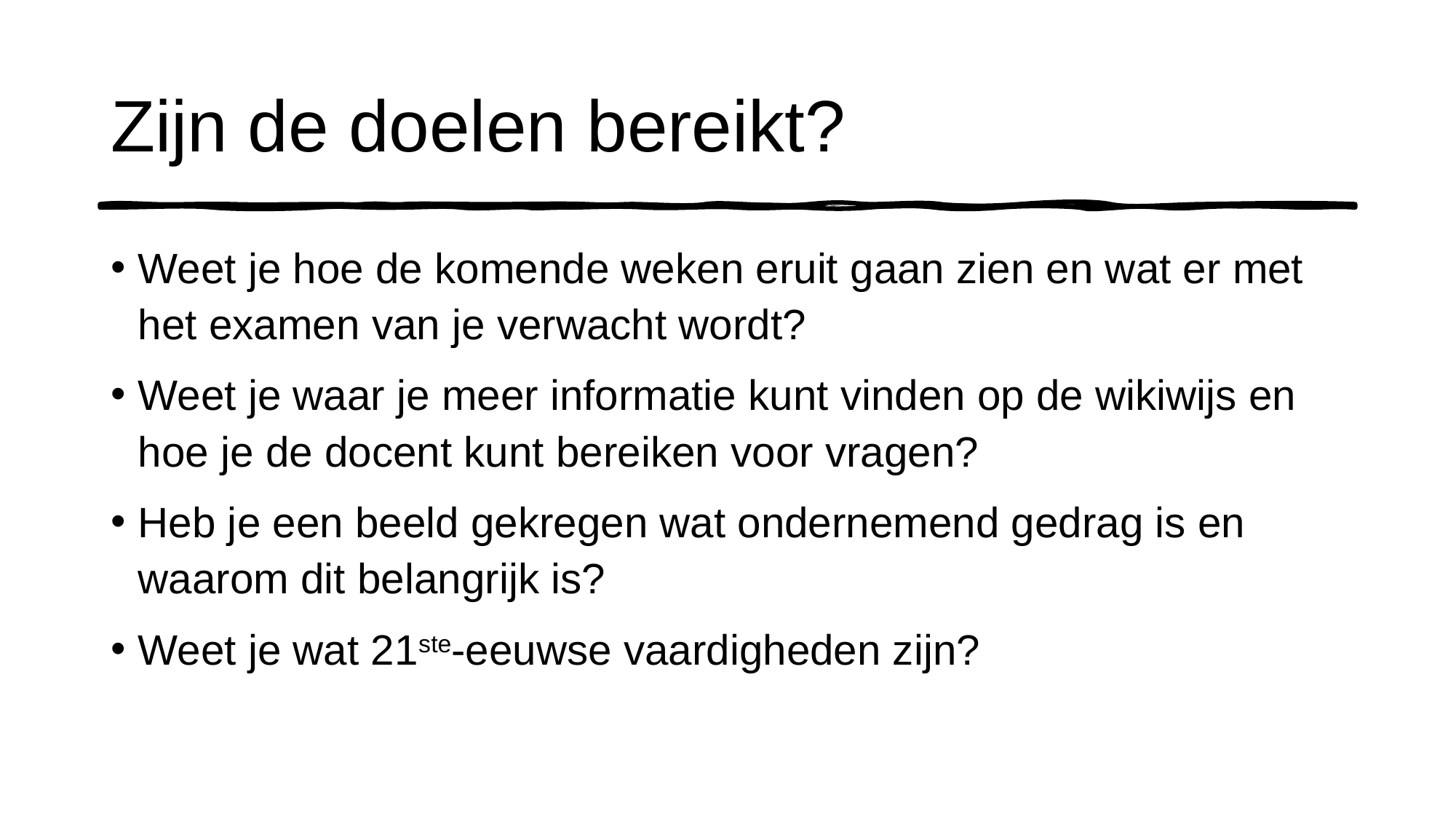

# Zijn de doelen bereikt?
Weet je hoe de komende weken eruit gaan zien en wat er met het examen van je verwacht wordt?
Weet je waar je meer informatie kunt vinden op de wikiwijs en hoe je de docent kunt bereiken voor vragen?
Heb je een beeld gekregen wat ondernemend gedrag is en waarom dit belangrijk is?
Weet je wat 21ste-eeuwse vaardigheden zijn?